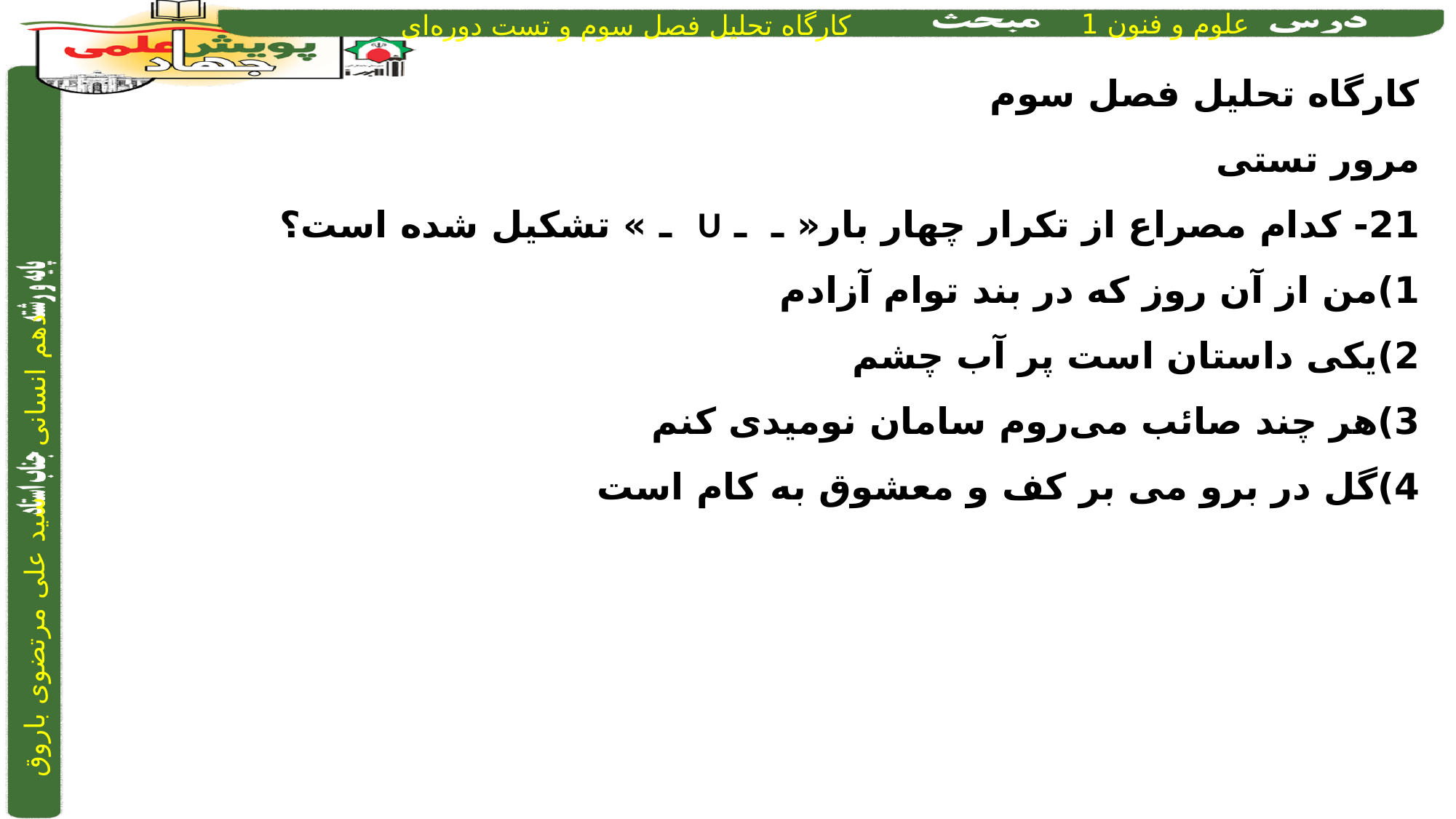

کارگاه تحلیل فصل سوم
مرور تستی
21- کدام مصراع از تکرار چهار بار« ـ  ـ U  ـ » تشکیل شده است؟
1)	من از آن روز که در بند توام آزادم
2)	یکی داستان است پر آب چشم
3)	هر چند صائب می‌روم سامان نومیدی کنم
4)	گل در برو می بر کف و معشوق به کام است